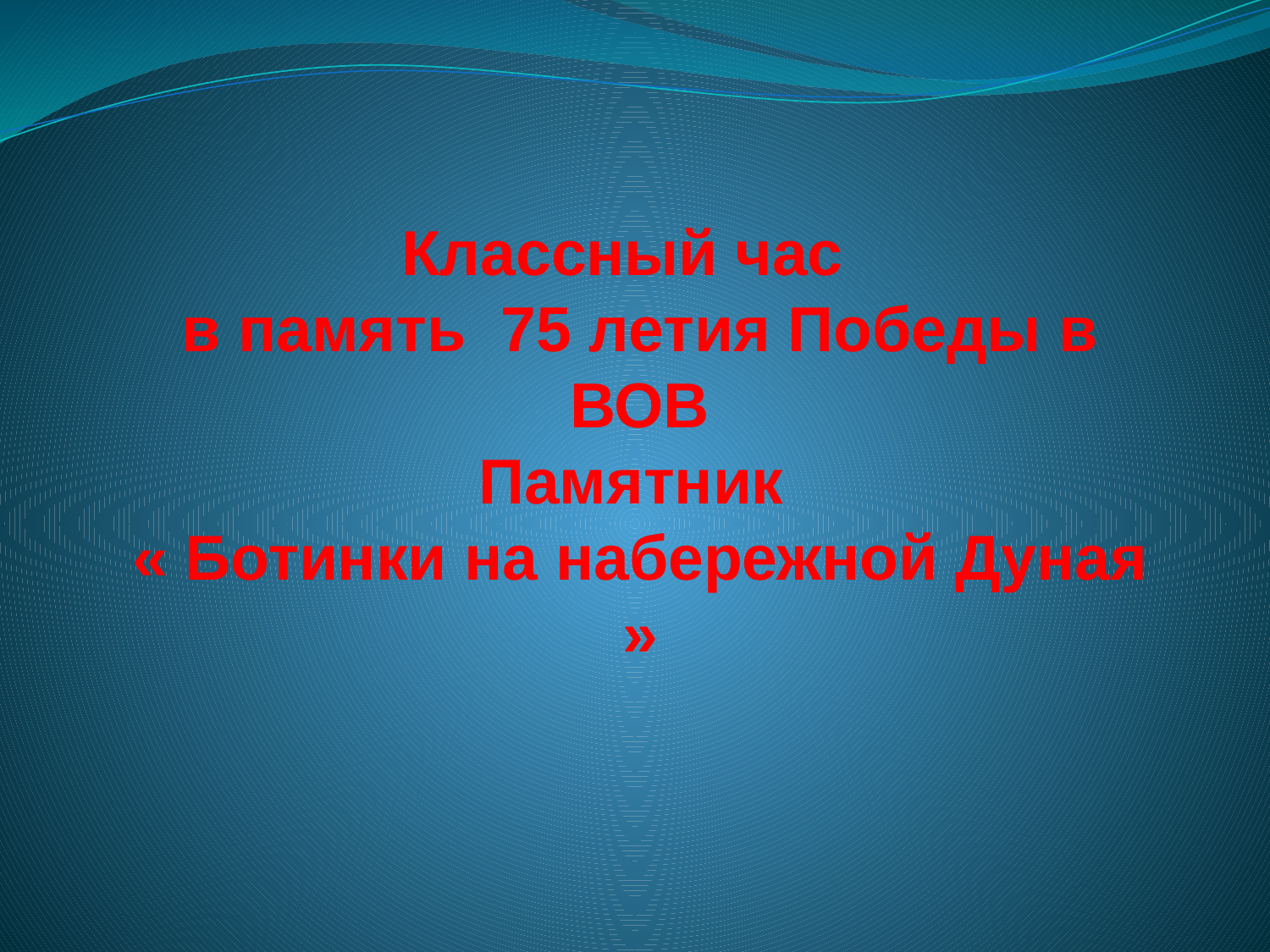

Классный час
в память  75 летия Победы в ВОВ
Памятник
« Ботинки на набережной Дуная »